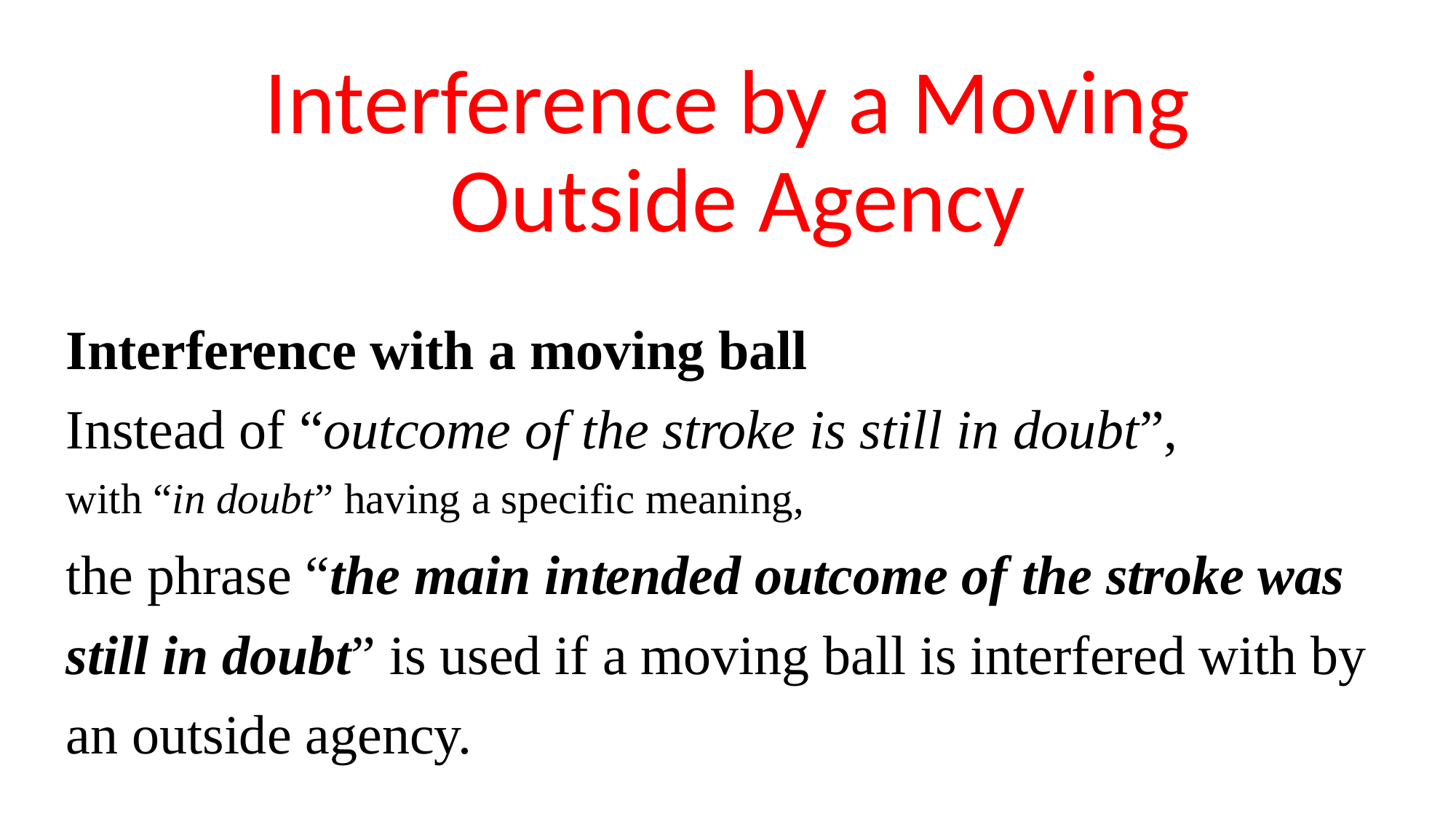

# Interference by a Moving Outside Agency
Interference with a moving ball
Instead of “outcome of the stroke is still in doubt”,
with “in doubt” having a specific meaning,
the phrase “the main intended outcome of the stroke was still in doubt” is used if a moving ball is interfered with by an outside agency.